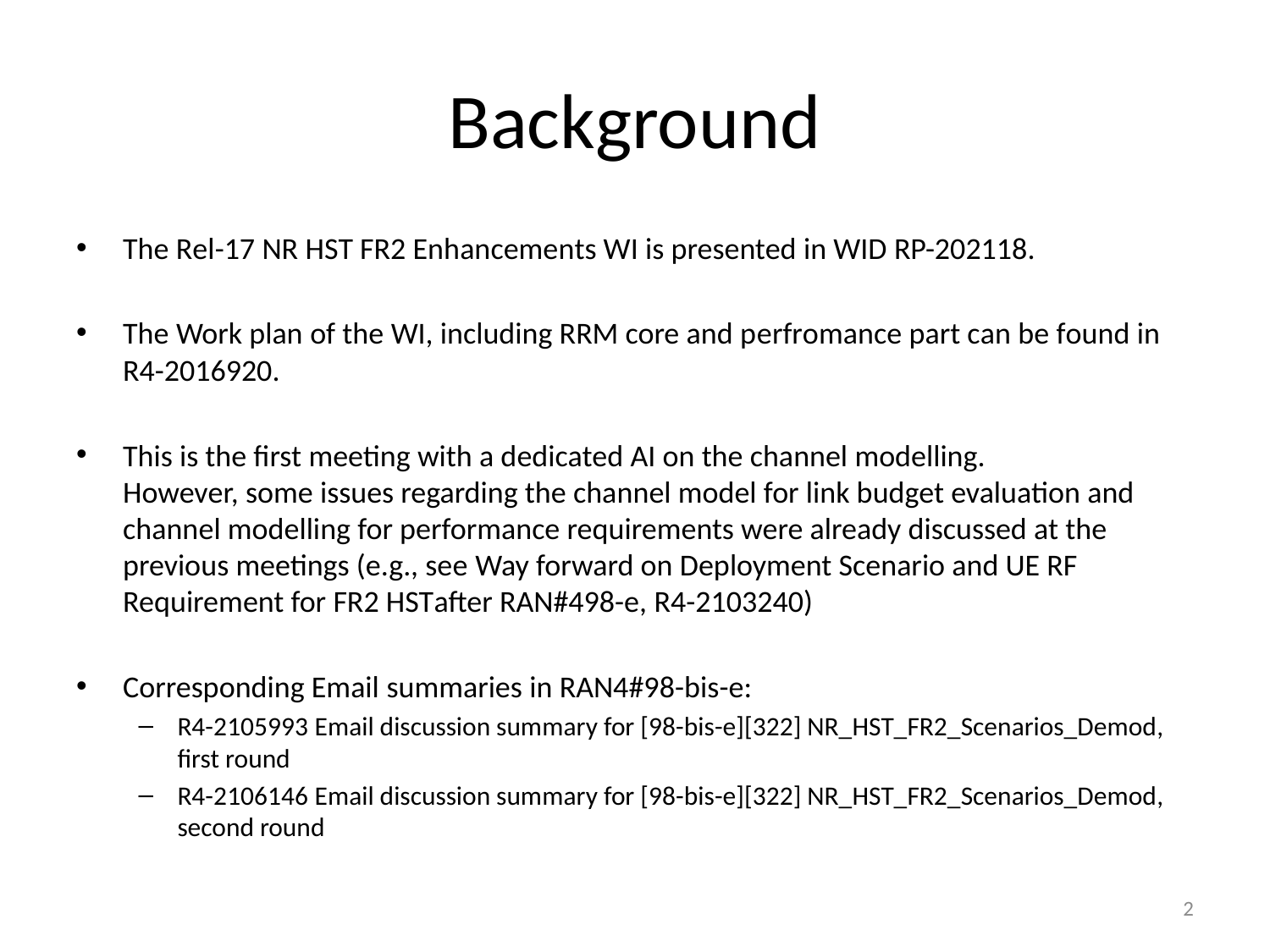

# Background
The Rel-17 NR HST FR2 Enhancements WI is presented in WID RP-202118.

The Work plan of the WI, including RRM core and perfromance part can be found in R4-2016920.

This is the first meeting with a dedicated AI on the channel modelling.
However, some issues regarding the channel model for link budget evaluation and channel modelling for performance requirements were already discussed at the previous meetings (e.g., see Way forward on Deployment Scenario and UE RF Requirement for FR2 HSTafter RAN#498-e, R4-2103240)

Corresponding Email summaries in RAN4#98-bis-e:
R4-2105993	Email discussion summary for [98-bis-e][322] NR_HST_FR2_Scenarios_Demod, first round
R4-2106146	Email discussion summary for [98-bis-e][322] NR_HST_FR2_Scenarios_Demod, second round
2